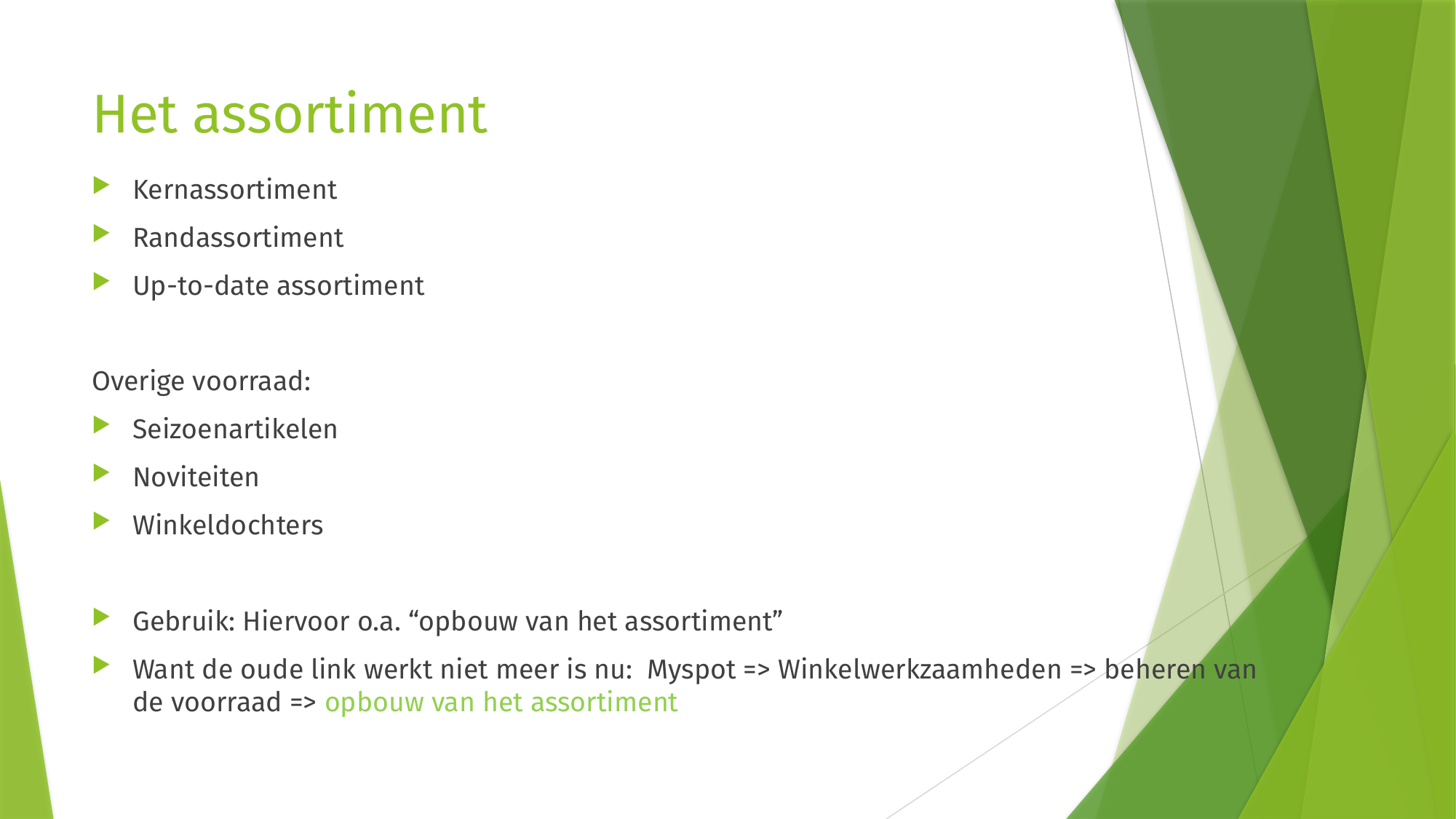

# Het assortiment
Kernassortiment
Randassortiment
Up-to-date assortiment

Overige voorraad:
Seizoenartikelen
Noviteiten
Winkeldochters

Gebruik: Hiervoor o.a. “opbouw van het assortiment”
Want de oude link werkt niet meer is nu:  Myspot => Winkelwerkzaamheden => beheren van de voorraad => opbouw van het assortiment